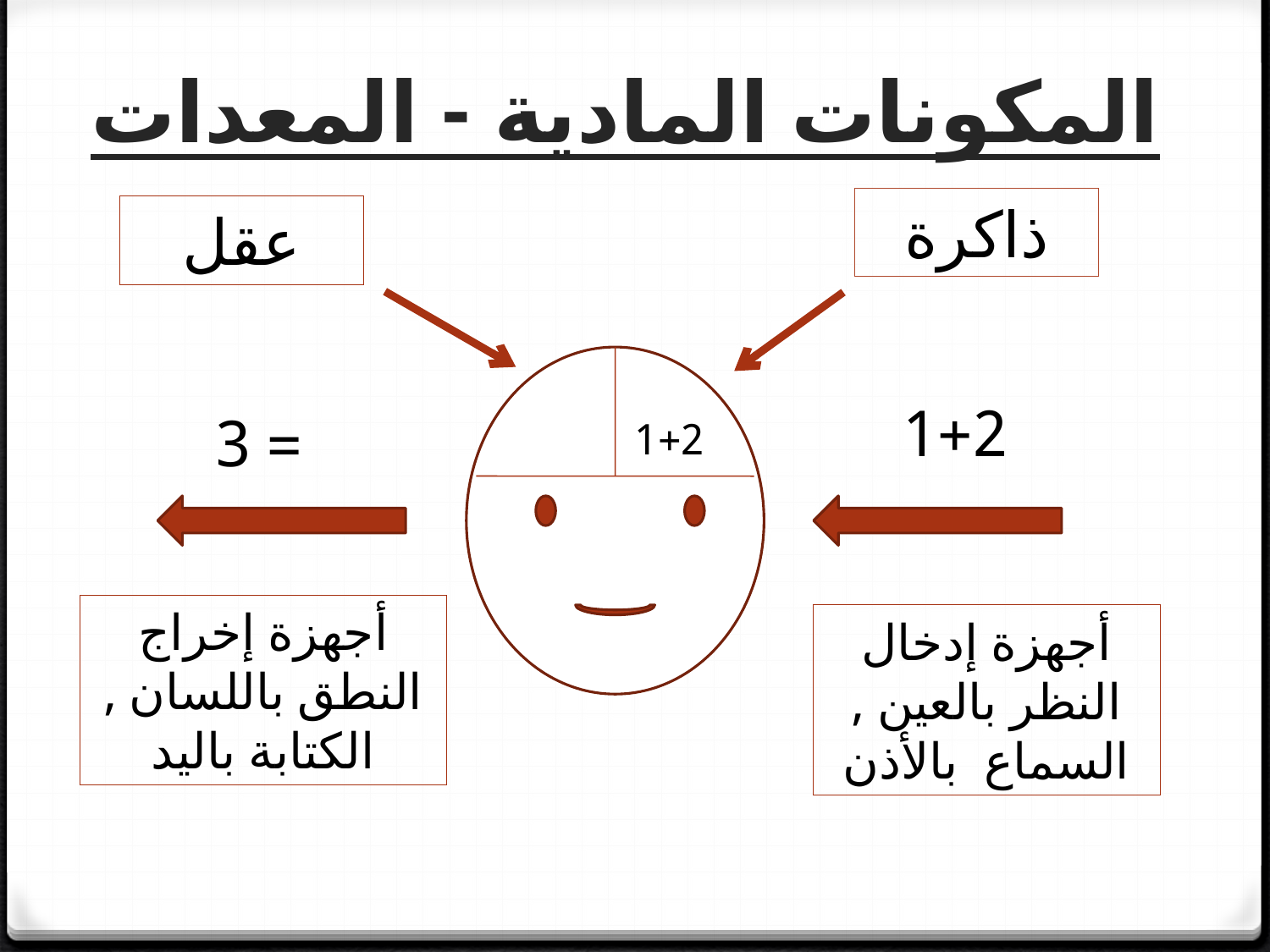

# المكونات المادية - المعدات
ذاكرة
عقل

1+2
= 3
1+2

أجهزة إخراج
النطق باللسان , الكتابة باليد
أجهزة إدخال
النظر بالعين ,
السماع  بالأذن